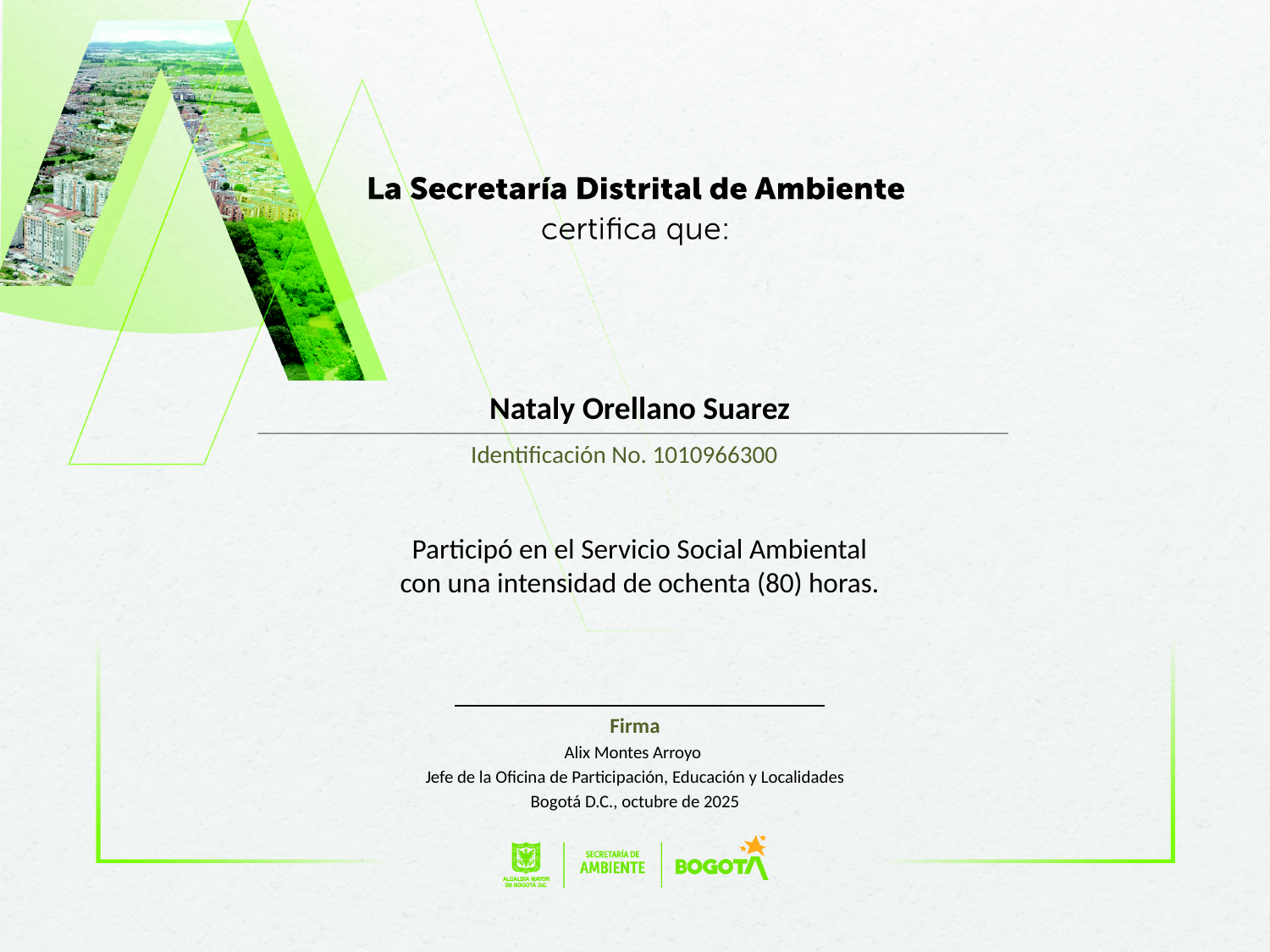

Nataly Orellano Suarez
Identificación No. 1010966300

Participó en el Servicio Social Ambiental
con una intensidad de ochenta (80) horas.
Firma
Alix Montes Arroyo
Jefe de la Oficina de Participación, Educación y Localidades
Bogotá D.C., octubre de 2025